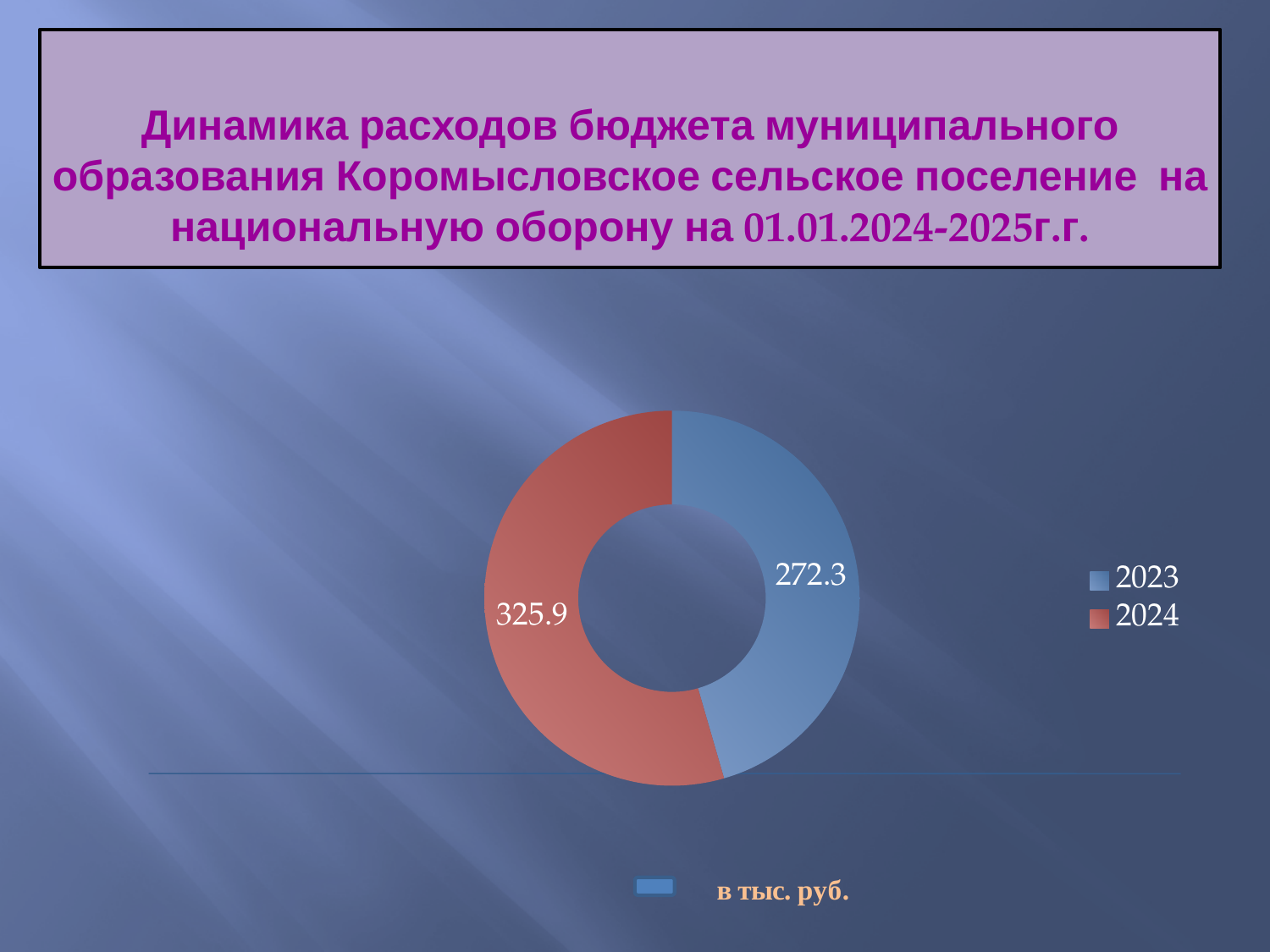

# Динамика расходов бюджета муниципального образования Коромысловское сельское поселение  на национальную оборону на 01.01.2024-2025г.г.

### Chart

| Category | Столбец1 | Столбец2 |
|---|---|---|
| 2023 | 272.3 | None |
| 2024 | 325.9 | None |